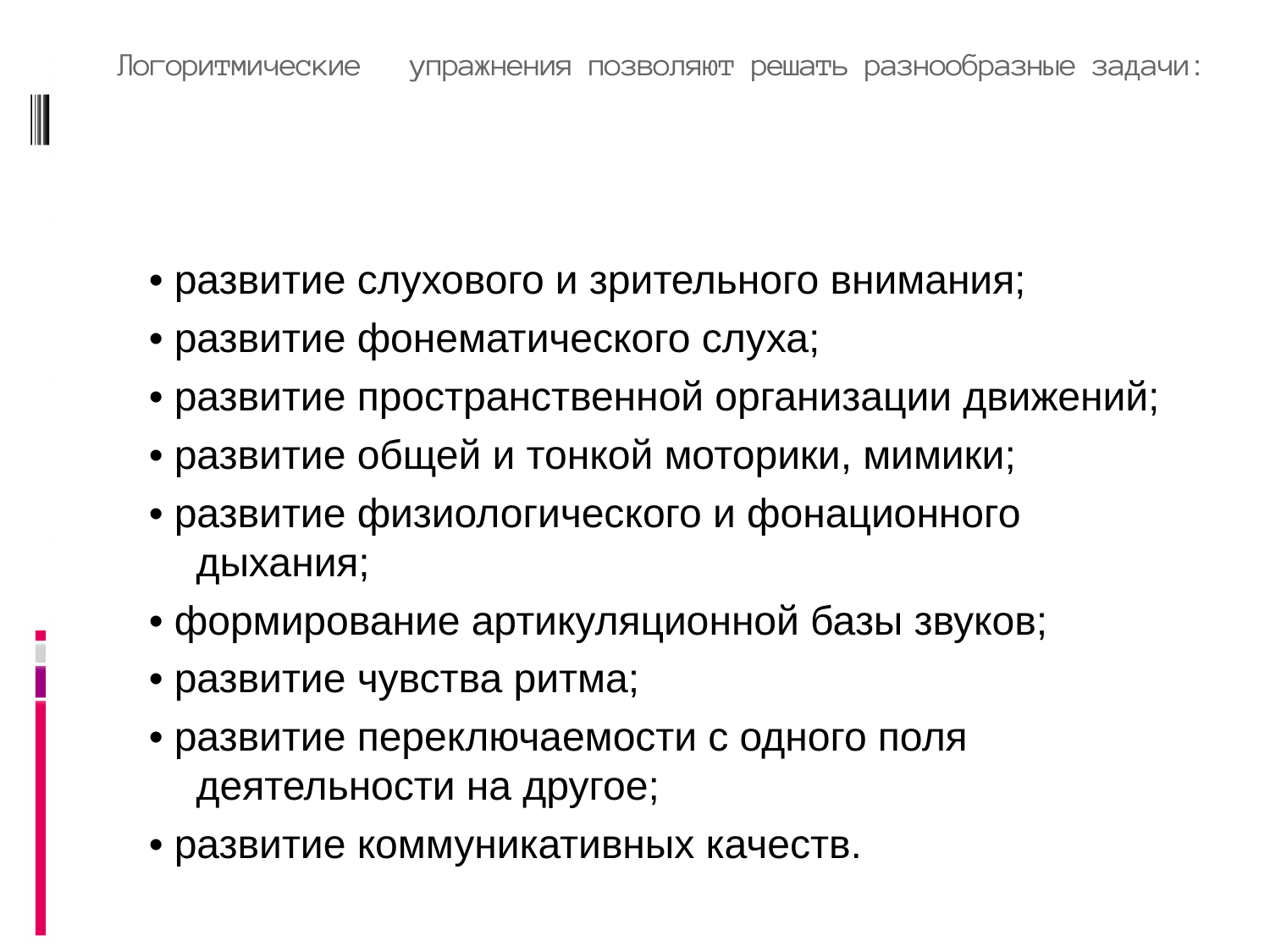

# Логоритмические   упражнения позволяют решать разнообразные задачи:
• развитие слухового и зрительного внимания;
• развитие фонематического слуха;
• развитие пространственной организации движений;
• развитие общей и тонкой моторики, мимики;
• развитие физиологического и фонационного дыхания;
• формирование артикуляционной базы звуков;
• развитие чувства ритма;
• развитие переключаемости с одного поля деятельности на другое;
• развитие коммуникативных качеств.